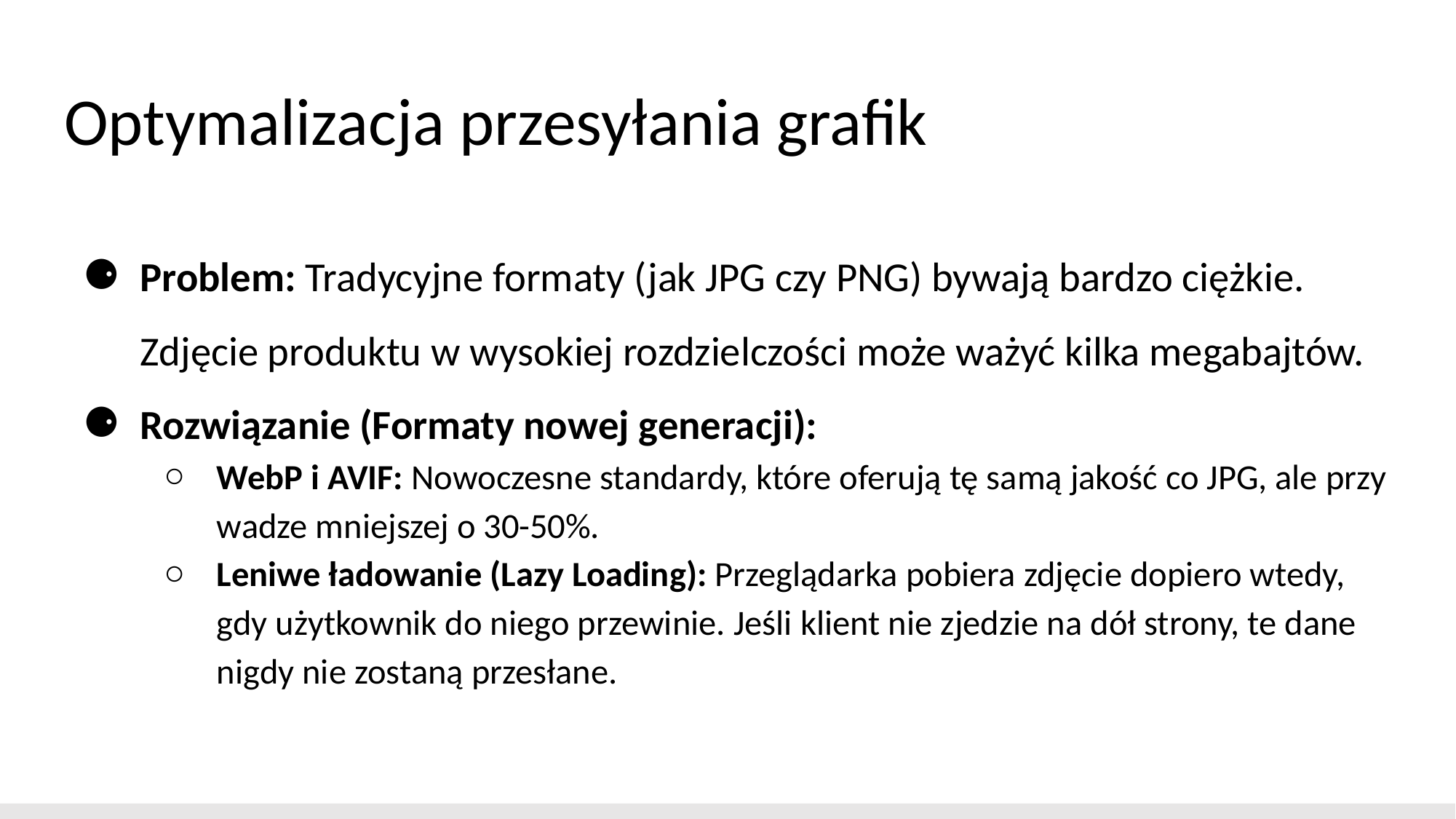

# Optymalizacja przesyłania grafik
Problem: Tradycyjne formaty (jak JPG czy PNG) bywają bardzo ciężkie. Zdjęcie produktu w wysokiej rozdzielczości może ważyć kilka megabajtów.
Rozwiązanie (Formaty nowej generacji):
WebP i AVIF: Nowoczesne standardy, które oferują tę samą jakość co JPG, ale przy wadze mniejszej o 30-50%.
Leniwe ładowanie (Lazy Loading): Przeglądarka pobiera zdjęcie dopiero wtedy, gdy użytkownik do niego przewinie. Jeśli klient nie zjedzie na dół strony, te dane nigdy nie zostaną przesłane.